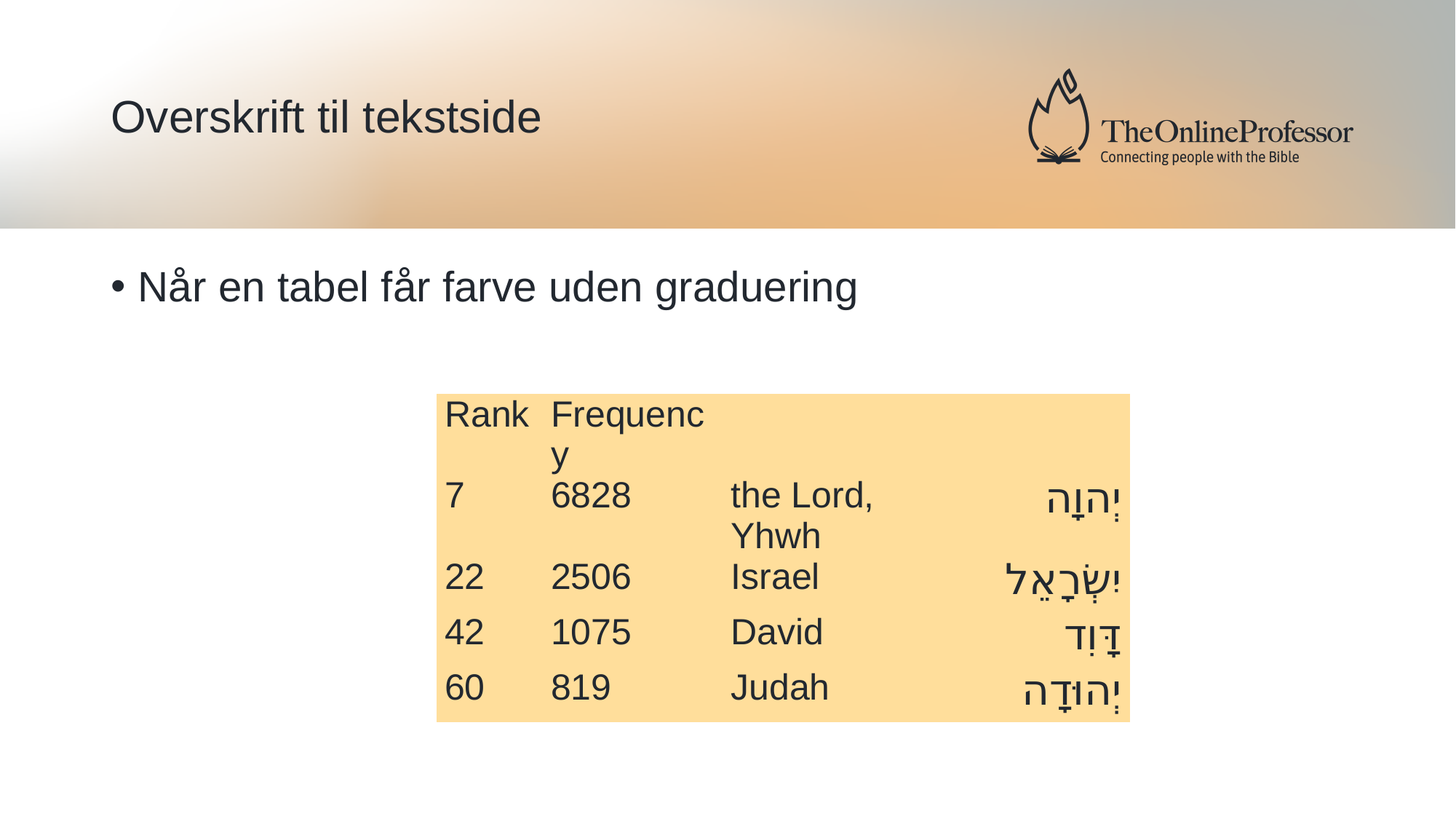

# Overskrift til tekstside
Når en tabel får farve uden graduering
| Rank | Frequency |  |  |
| --- | --- | --- | --- |
| 7 | 6828 | the Lord, Yhwh | יְהוָה |
| 22 | 2506 | Israel | יִשְׂרָאֵל |
| 42 | 1075 | David | דָּוִד |
| 60 | 819 | Judah | יְהוּדָה |